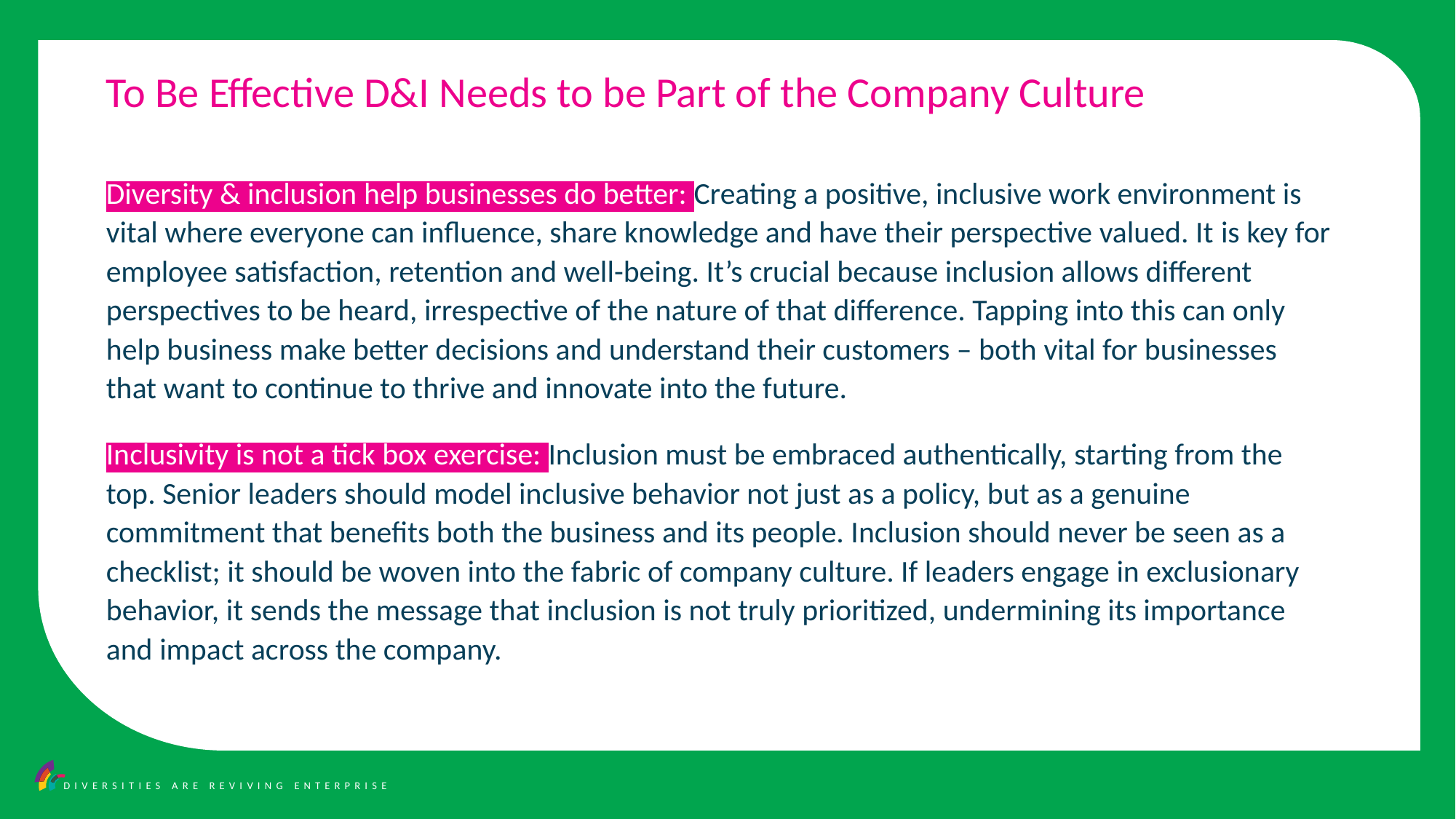

To Be Effective D&I Needs to be Part of the Company Culture
Diversity & inclusion help businesses do better: Creating a positive, inclusive work environment is vital where everyone can influence, share knowledge and have their perspective valued. It is key for employee satisfaction, retention and well-being. It’s crucial because inclusion allows different perspectives to be heard, irrespective of the nature of that difference. Tapping into this can only help business make better decisions and understand their customers – both vital for businesses that want to continue to thrive and innovate into the future.
Inclusivity is not a tick box exercise: Inclusion must be embraced authentically, starting from the top. Senior leaders should model inclusive behavior not just as a policy, but as a genuine commitment that benefits both the business and its people. Inclusion should never be seen as a checklist; it should be woven into the fabric of company culture. If leaders engage in exclusionary behavior, it sends the message that inclusion is not truly prioritized, undermining its importance and impact across the company.